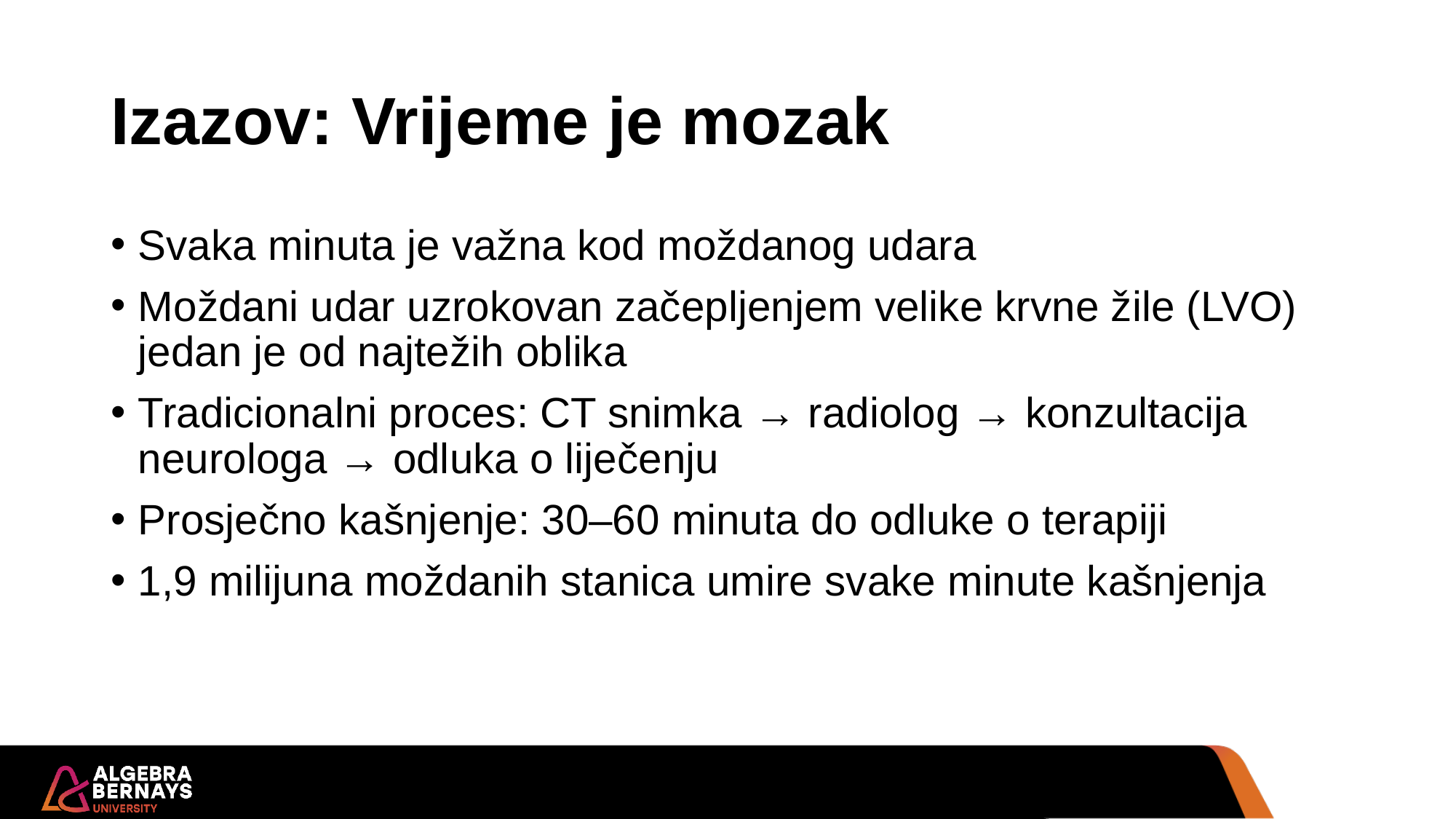

# Izazov: Vrijeme je mozak
Svaka minuta je važna kod moždanog udara
Moždani udar uzrokovan začepljenjem velike krvne žile (LVO) jedan je od najtežih oblika
Tradicionalni proces: CT snimka → radiolog → konzultacija neurologa → odluka o liječenju
Prosječno kašnjenje: 30–60 minuta do odluke o terapiji
1,9 milijuna moždanih stanica umire svake minute kašnjenja